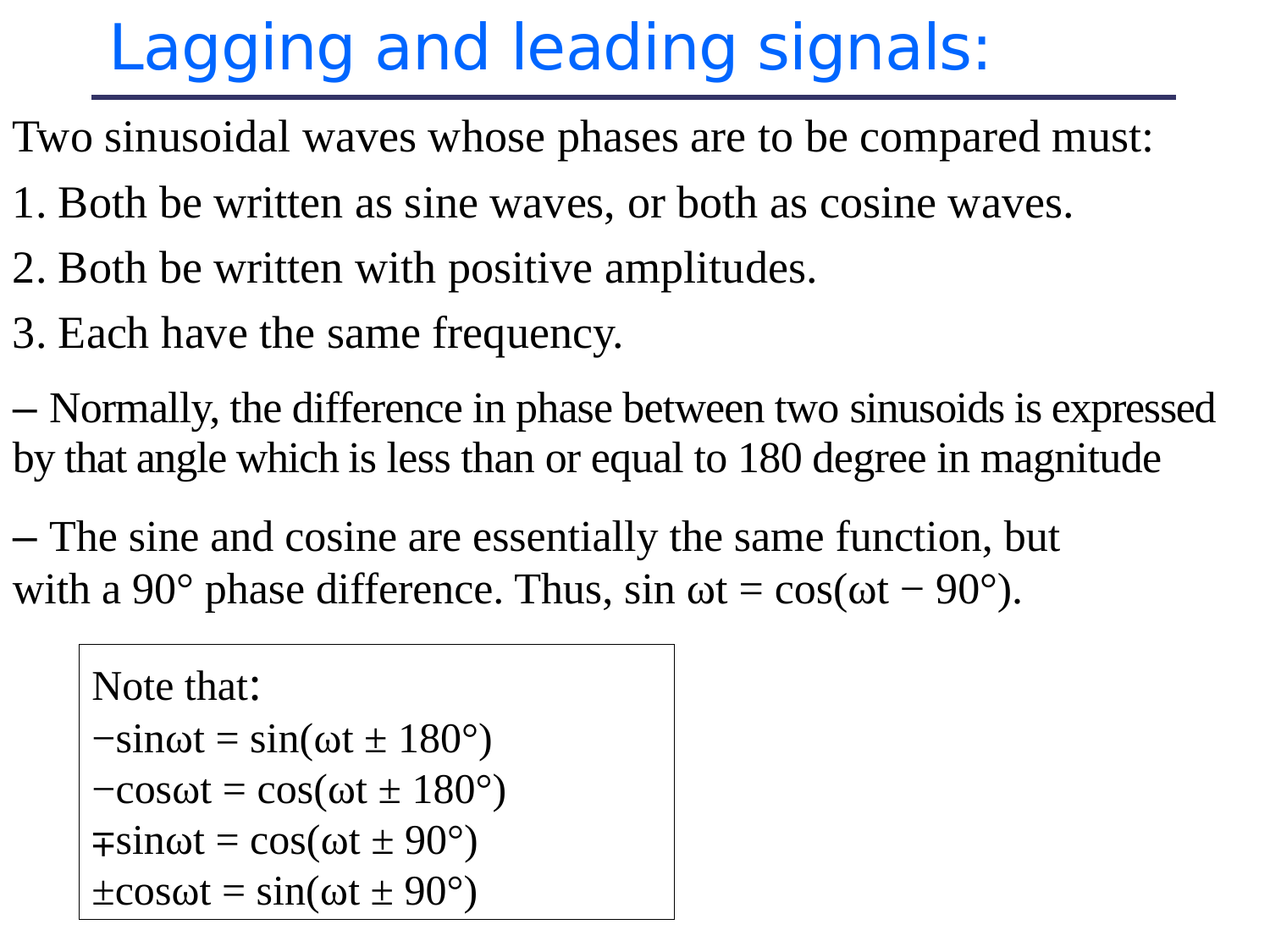

Lagging and leading signals:
Two sinusoidal waves whose phases are to be compared must:
1. Both be written as sine waves, or both as cosine waves.
2. Both be written with positive amplitudes.
3. Each have the same frequency.
‒ Normally, the difference in phase between two sinusoids is expressed by that angle which is less than or equal to 180 degree in magnitude
‒ The sine and cosine are essentially the same function, but with a 90° phase difference. Thus, sin ωt = cos(ωt − 90°).
Note that:
−sinωt = sin(ωt ± 180°)
−cosωt = cos(ωt ± 180°)
∓sinωt = cos(ωt ± 90°)
±cosωt = sin(ωt ± 90°)